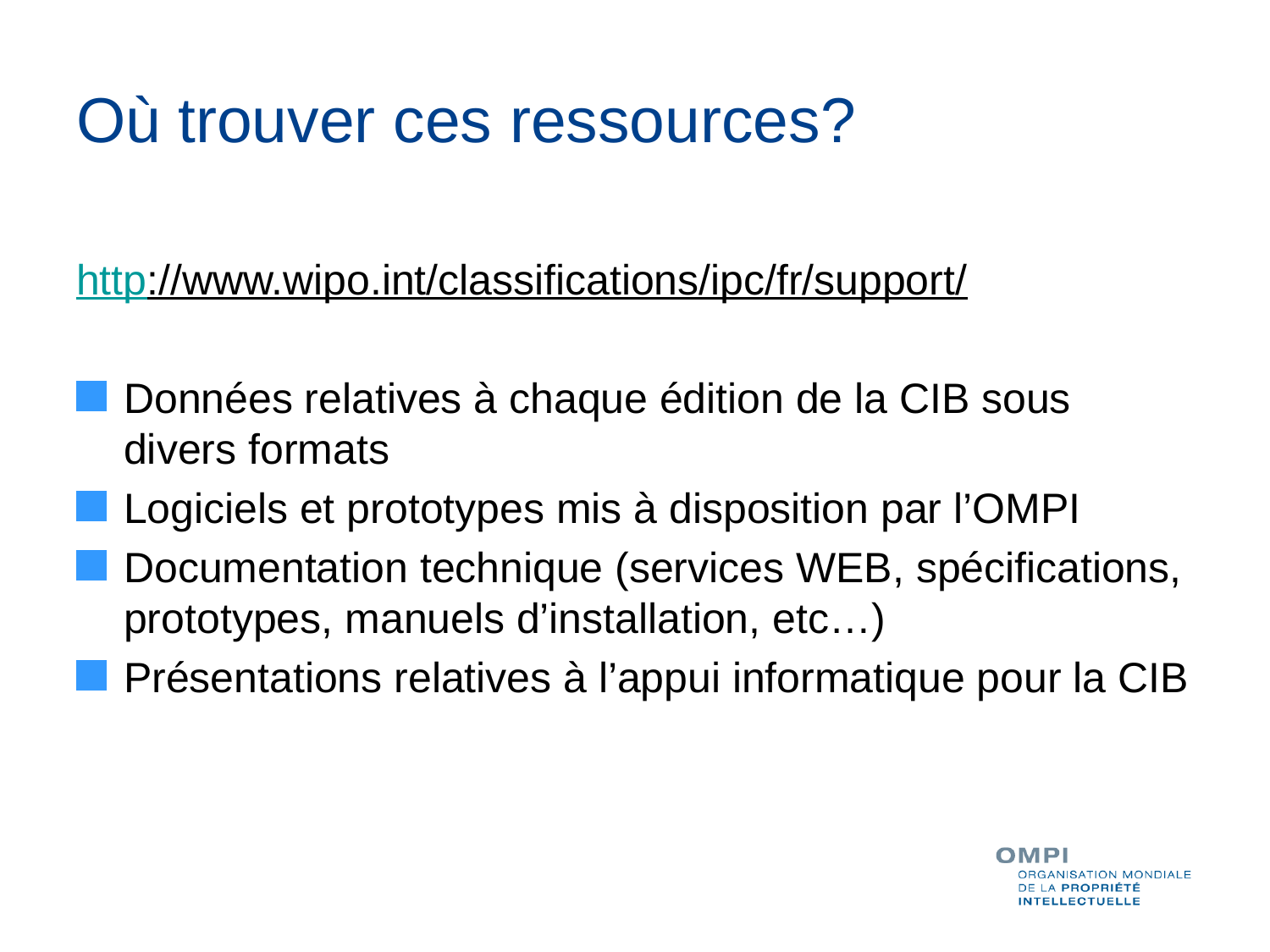

# Où trouver ces ressources?
http://www.wipo.int/classifications/ipc/fr/support/

Données relatives à chaque édition de la CIB sous divers formats
Logiciels et prototypes mis à disposition par l’OMPI
Documentation technique (services WEB, spécifications, prototypes, manuels d’installation, etc…)
Présentations relatives à l’appui informatique pour la CIB